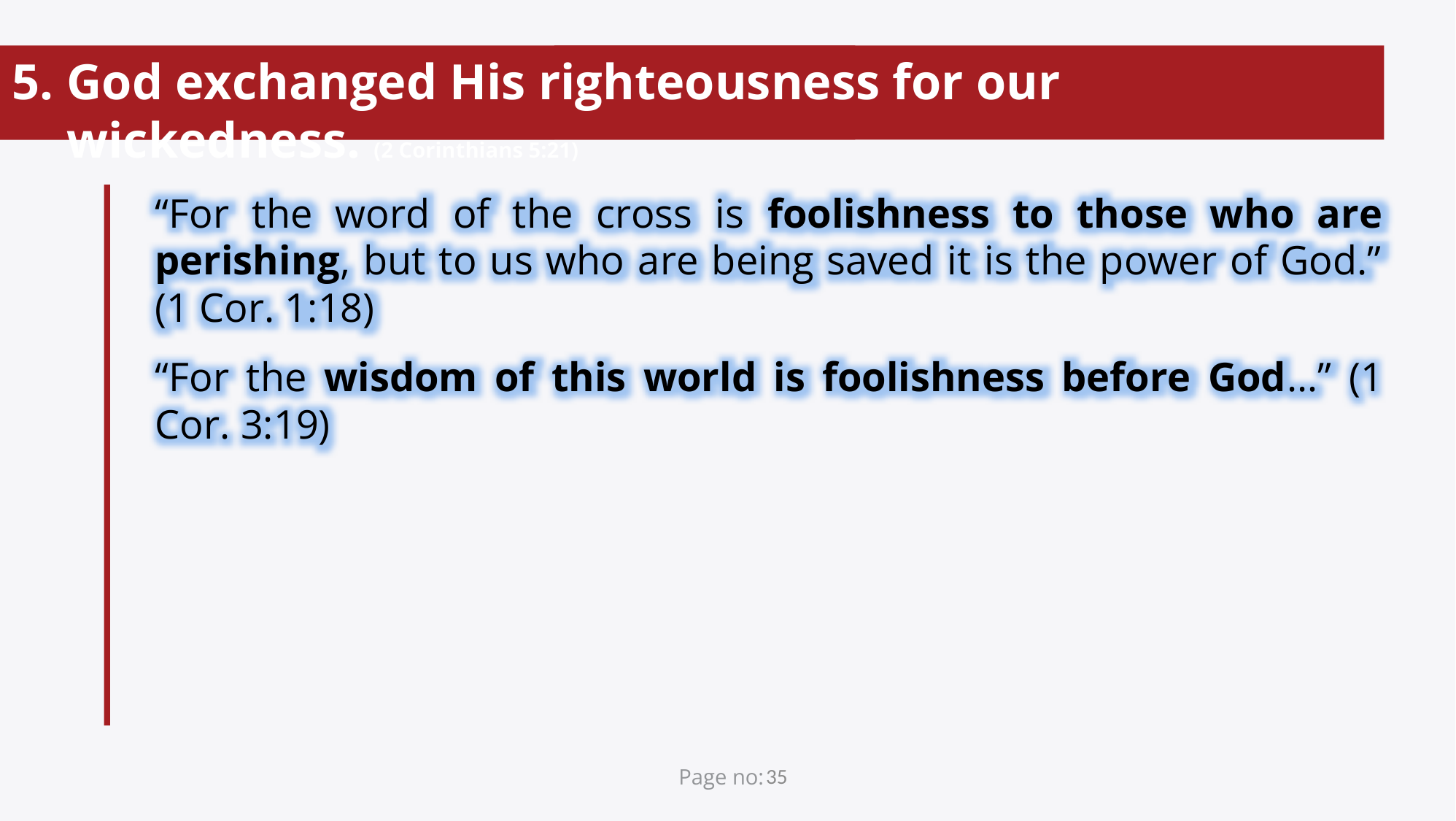

God exchanged His righteousness for our wickedness. (2 Corinthians 5:21)

“For the word of the cross is foolishness to those who are perishing, but to us who are being saved it is the power of God.” (1 Cor. 1:18)
“For the wisdom of this world is foolishness before God…” (1 Cor. 3:19)